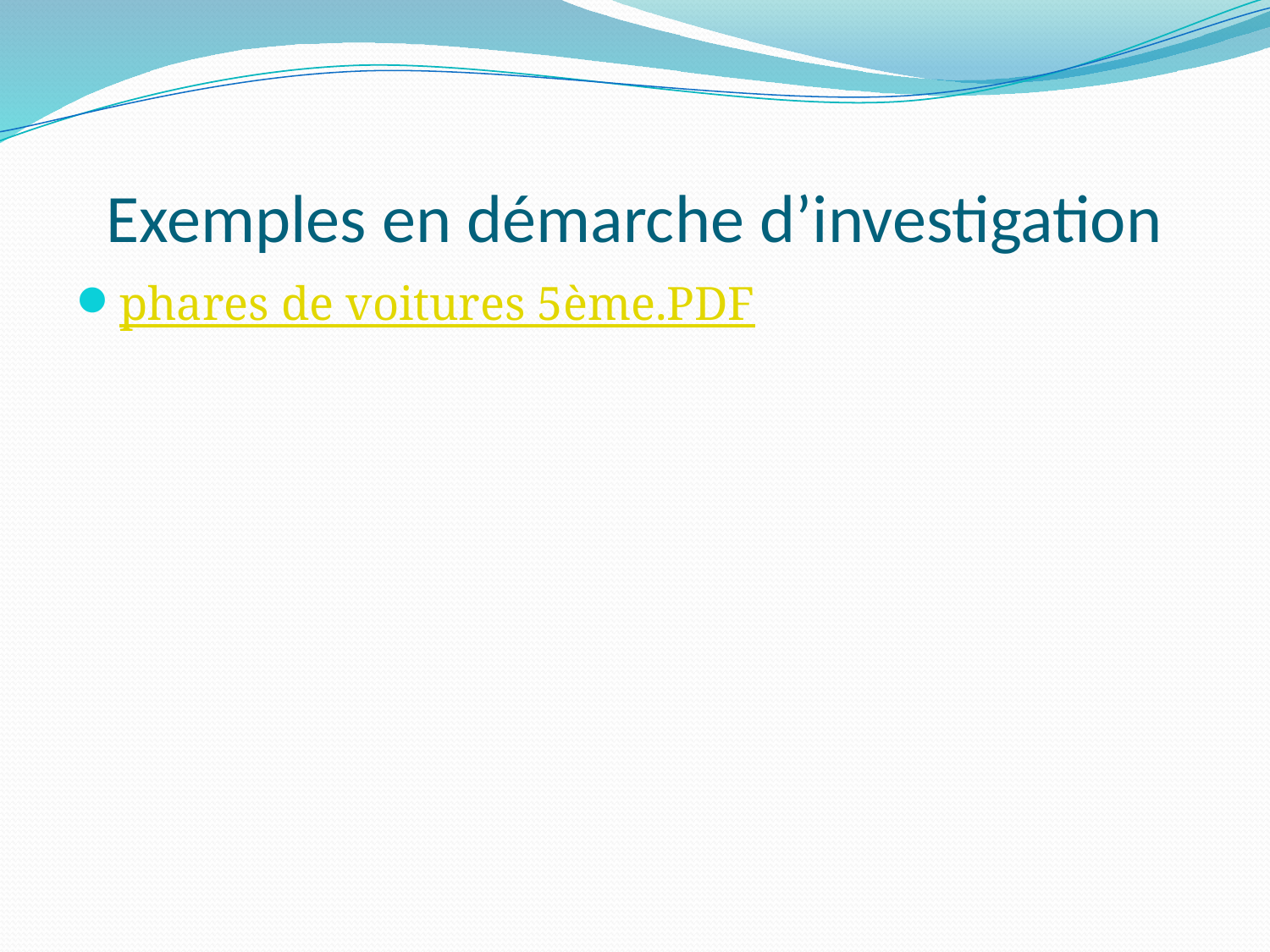

# Exemples en démarche d’investigation
phares de voitures 5ème.PDF